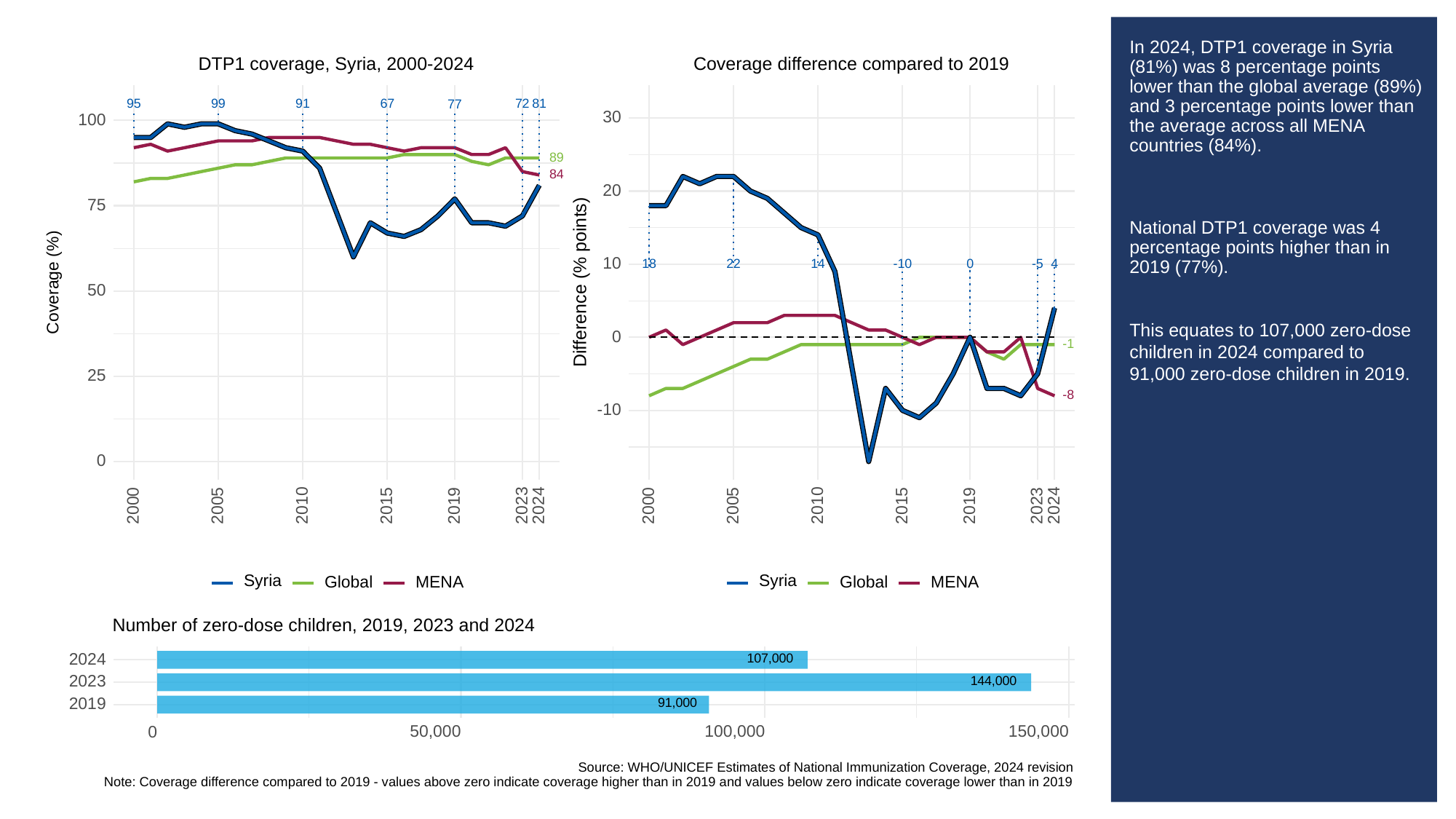

# In 2024, DTP1 coverage in Syria (81%) was 8 percentage points lower than the global average (89%) and 3 percentage points lower than the average across all MENA countries (84%).

National DTP1 coverage was 4 percentage points higher than in 2019 (77%).

This equates to 107,000 zero-dose children in 2024 compared to 91,000 zero-dose children in 2019.

DTP1 coverage, Syria, 2000-2024
Coverage difference compared to 2019

95
99
91
67
81
72
77
30

100

89

84

20

75

10
18
-10
0
22
14
-5
4

Difference (% points)
Coverage (%)
50

0

-1
25

-8
-10

0

2023
2023
2000
2005
2010
2015
2019
2024
2000
2005
2010
2015
2019
2024
Syria
Syria
Global
Global
MENA
MENA

Number of zero-dose children, 2019, 2023 and 2024

107,000
2024

144,000
2023

91,000
2019

50,000
100,000
150,000
0
Source: WHO/UNICEF Estimates of National Immunization Coverage, 2024 revision
Note: Coverage difference compared to 2019 - values above zero indicate coverage higher than in 2019 and values below zero indicate coverage lower than in 2019